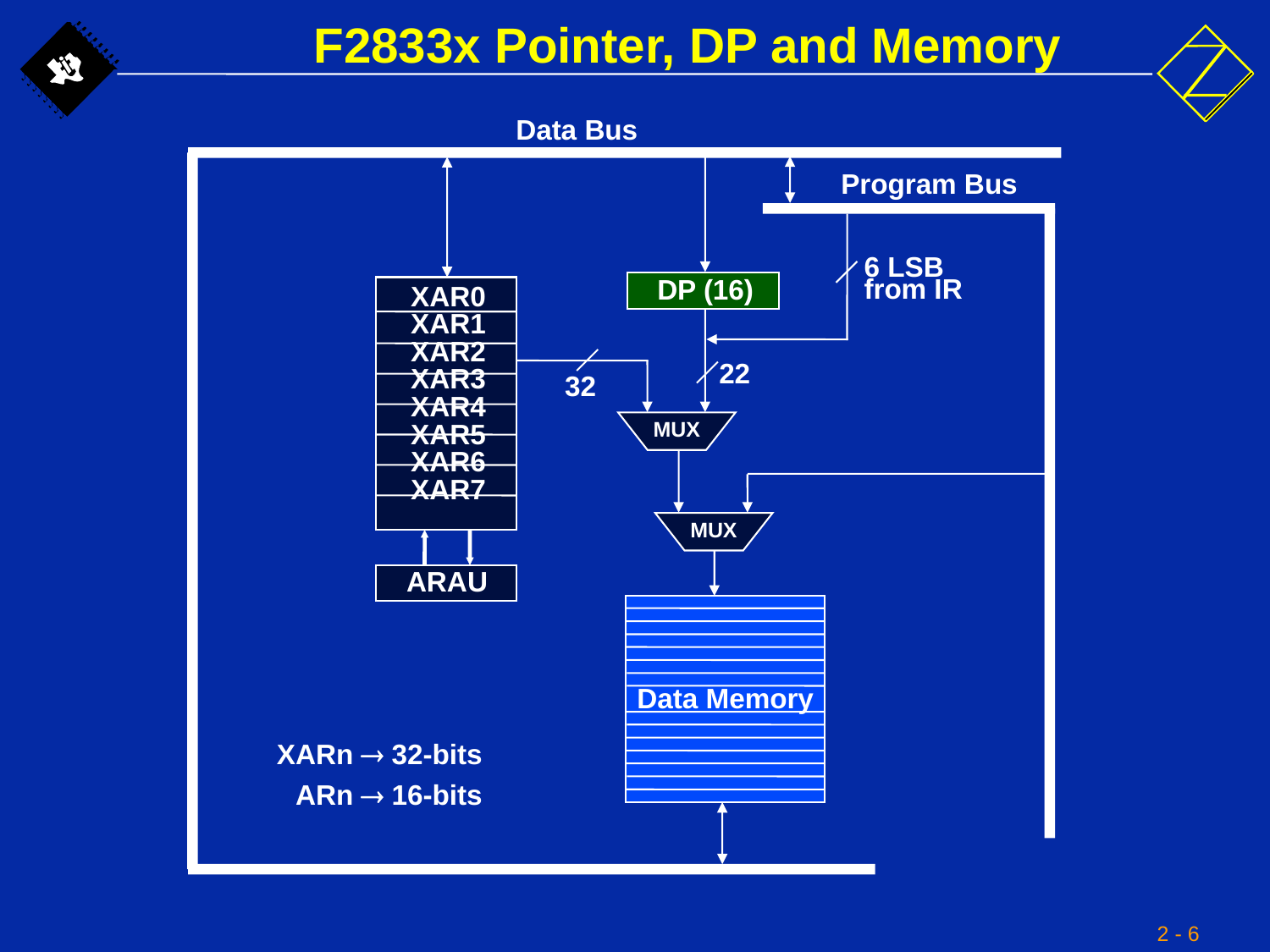

# F2833x Pointer, DP and Memory
Data Bus

Program Bus

6 LSB
from IR
DP (16)

XAR0
XAR1
XAR2
XAR3
XAR4
XAR5
XAR6
XAR7

22

32
MUX

MUX

ARAU

Data Memory

XARn → 32-bits
ARn → 16-bits